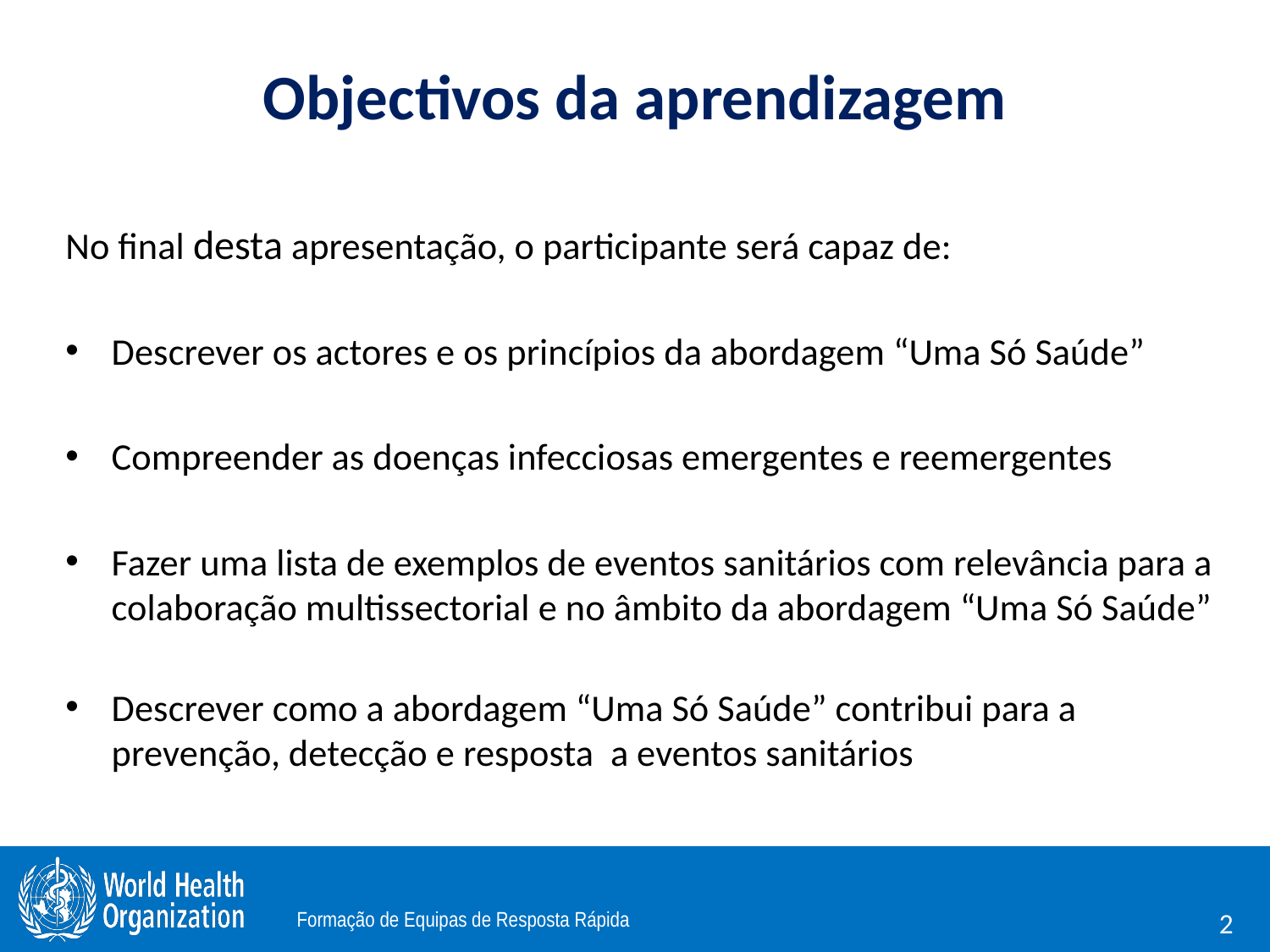

# Objectivos da aprendizagem

No final desta apresentação, o participante será capaz de:

Descrever os actores e os princípios da abordagem “Uma Só Saúde”

Compreender as doenças infecciosas emergentes e reemergentes

Fazer uma lista de exemplos de eventos sanitários com relevância para a colaboração multissectorial e no âmbito da abordagem “Uma Só Saúde”

Descrever como a abordagem “Uma Só Saúde” contribui para a prevenção, detecção e resposta  a eventos sanitários